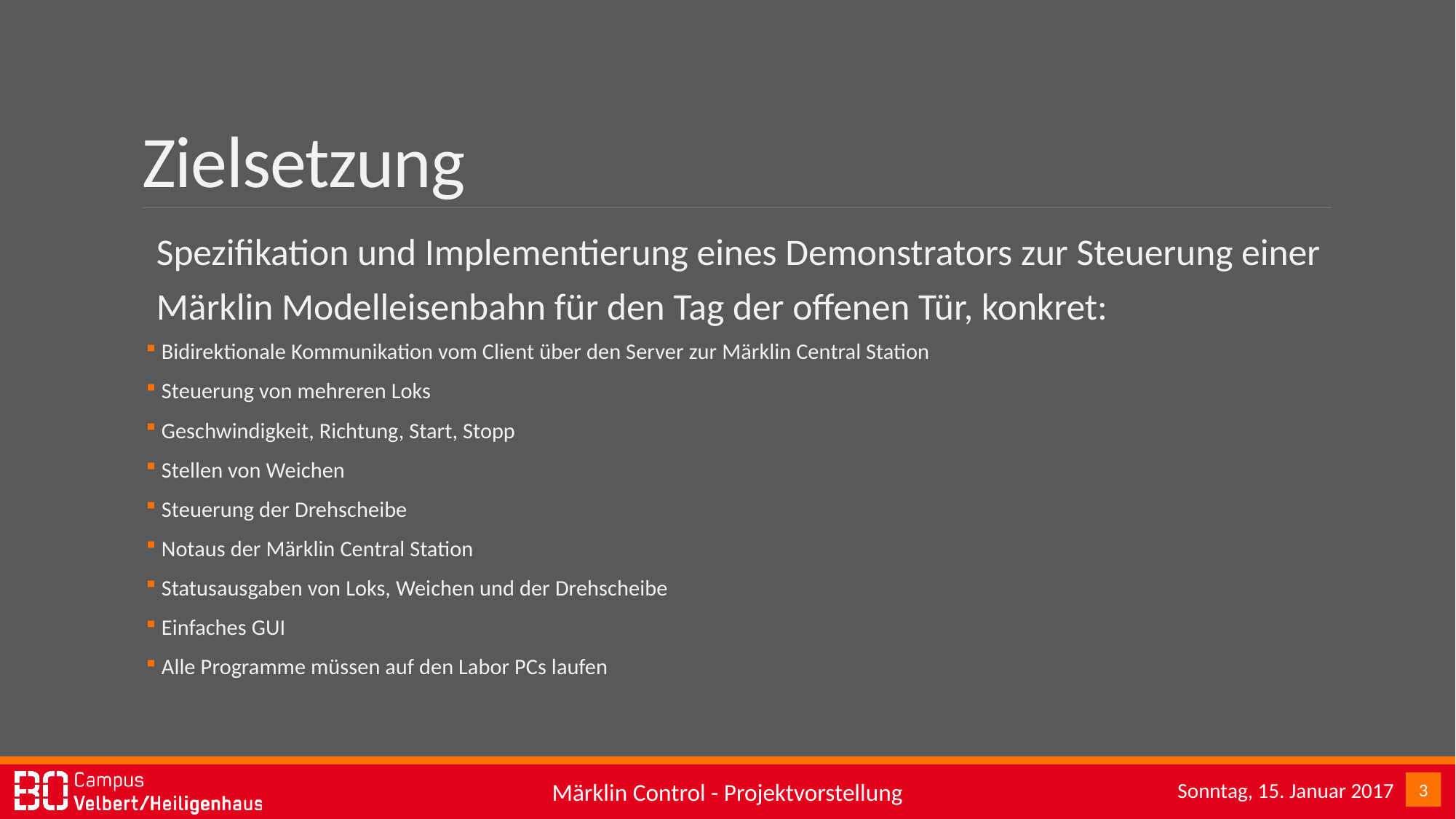

# Zielsetzung
Spezifikation und Implementierung eines Demonstrators zur Steuerung einer Märklin Modelleisenbahn für den Tag der offenen Tür, konkret:
 Bidirektionale Kommunikation vom Client über den Server zur Märklin Central Station
 Steuerung von mehreren Loks
 Geschwindigkeit, Richtung, Start, Stopp
 Stellen von Weichen
 Steuerung der Drehscheibe
 Notaus der Märklin Central Station
 Statusausgaben von Loks, Weichen und der Drehscheibe
 Einfaches GUI
 Alle Programme müssen auf den Labor PCs laufen

Sonntag, 15. Januar 2017
3